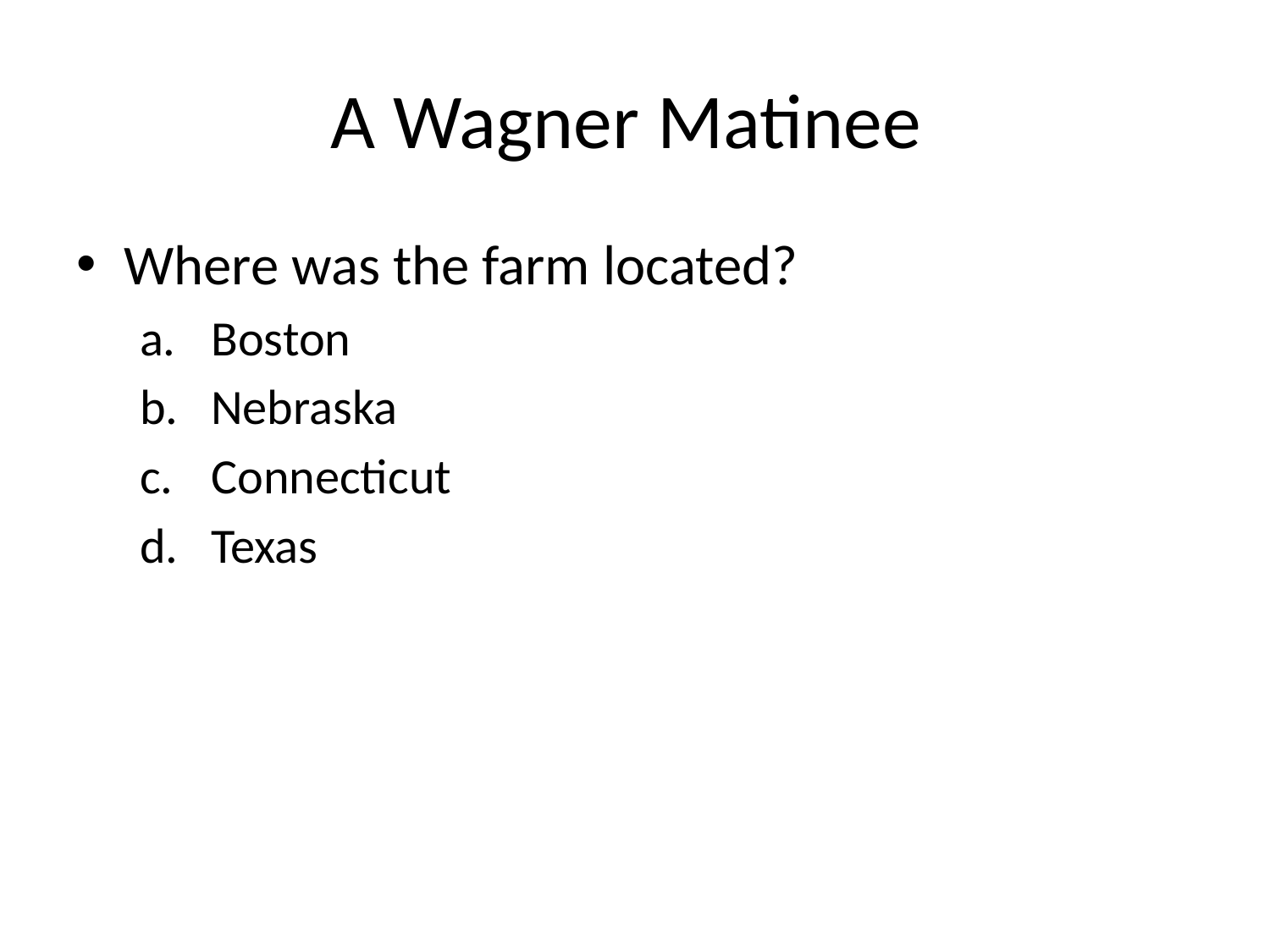

# A Wagner Matinee
Where was the farm located?
Boston
Nebraska
Connecticut
Texas